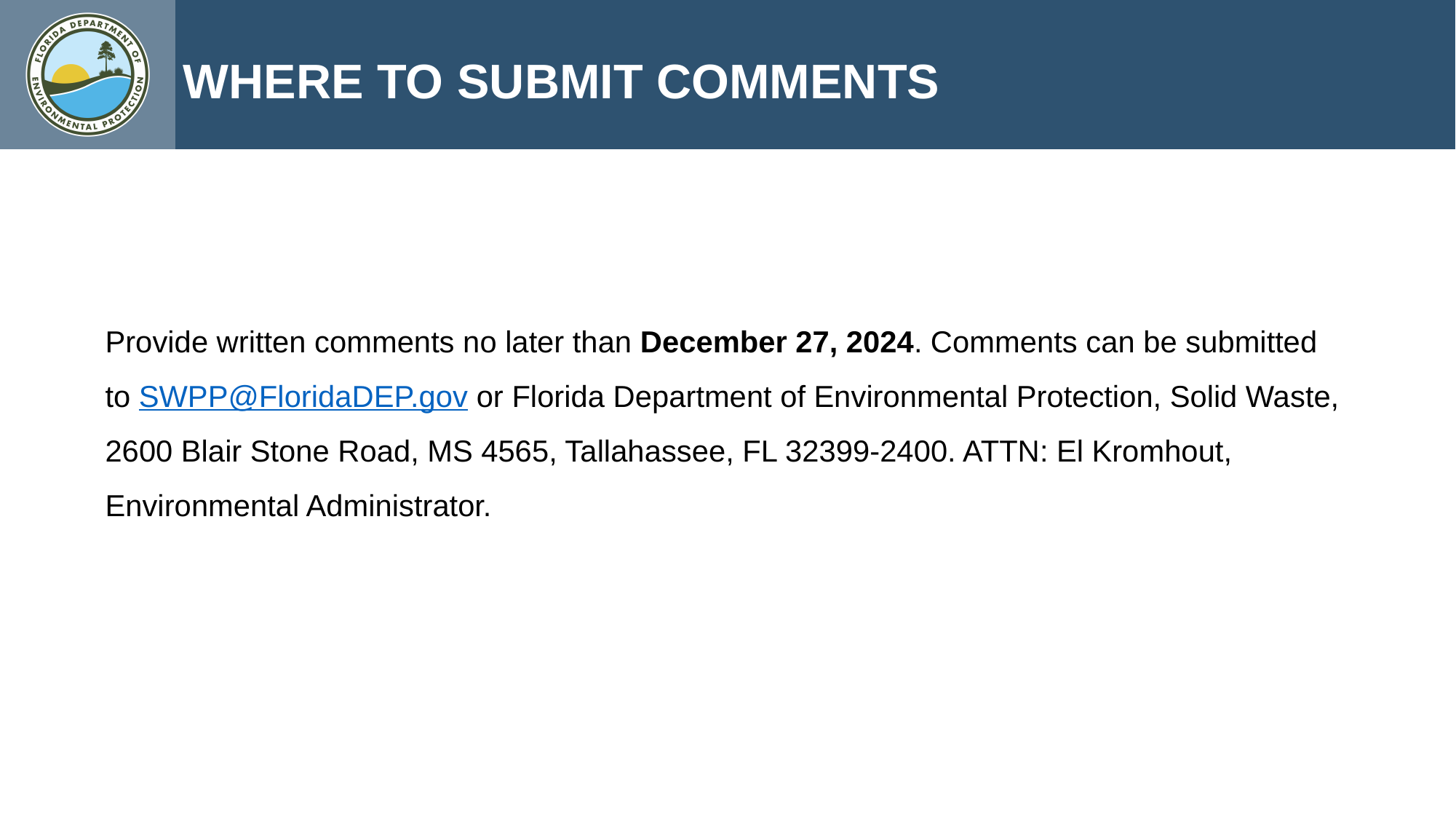

Where to submit comments
Where to submit Comments
Provide written comments no later than December 27, 2024. Comments can be submitted to SWPP@FloridaDEP.gov or Florida Department of Environmental Protection, Solid Waste, 2600 Blair Stone Road, MS 4565, Tallahassee, FL 32399-2400. ATTN: El Kromhout, Environmental Administrator.